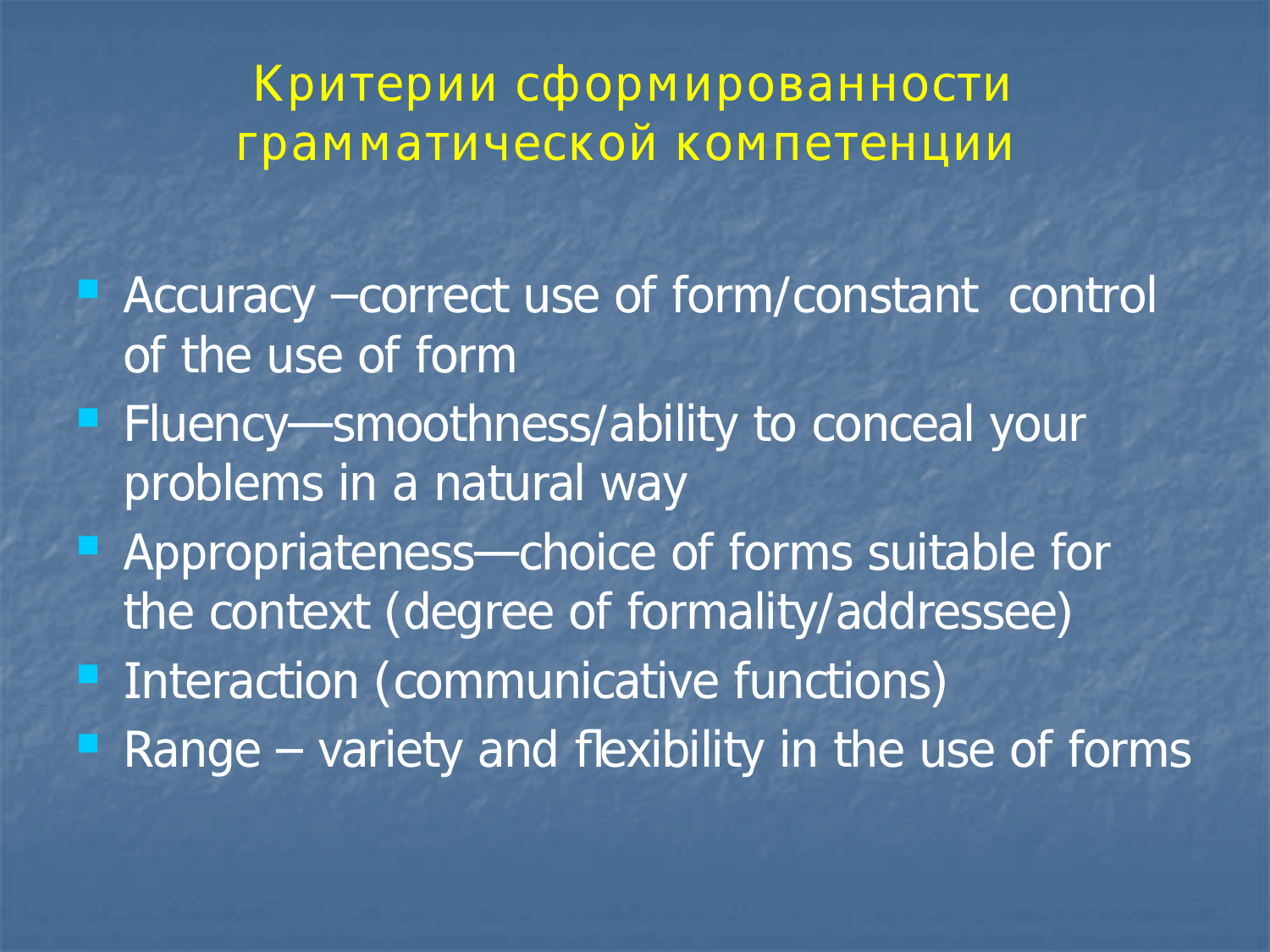

# Критерии сформированности грамматической компетенции

Accuracy –correct use of form/constant  control of the use of form
Fluency—smoothness/ability to conceal your problems in a natural way
Appropriateness—choice of forms suitable for the context (degree of formality/addressee)
Interaction (communicative functions)
Range – variety and flexibility in the use of forms